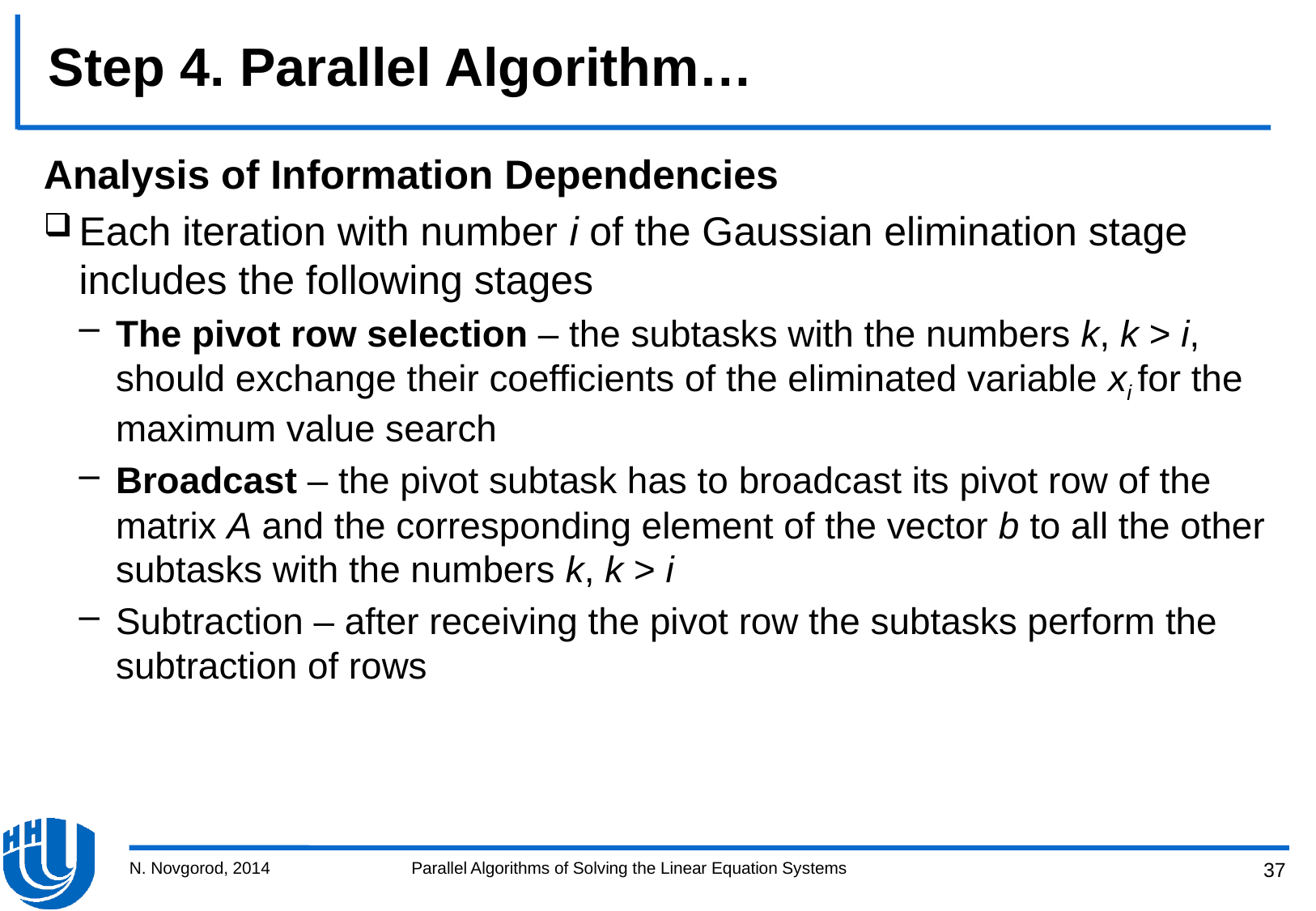

# Step 4. Parallel Algorithm…
Analysis of Information Dependencies
Each iteration with number i of the Gaussian elimination stage includes the following stages
The pivot row selection – the subtasks with the numbers k, k > i, should exchange their coefficients of the eliminated variable xi for the maximum value search
Broadcast – the pivot subtask has to broadcast its pivot row of the matrix A and the corresponding element of the vector b to all the other subtasks with the numbers k, k > i
Subtraction – after receiving the pivot row the subtasks perform the subtraction of rows
N. Novgorod, 2014
Parallel Algorithms of Solving the Linear Equation Systems
37